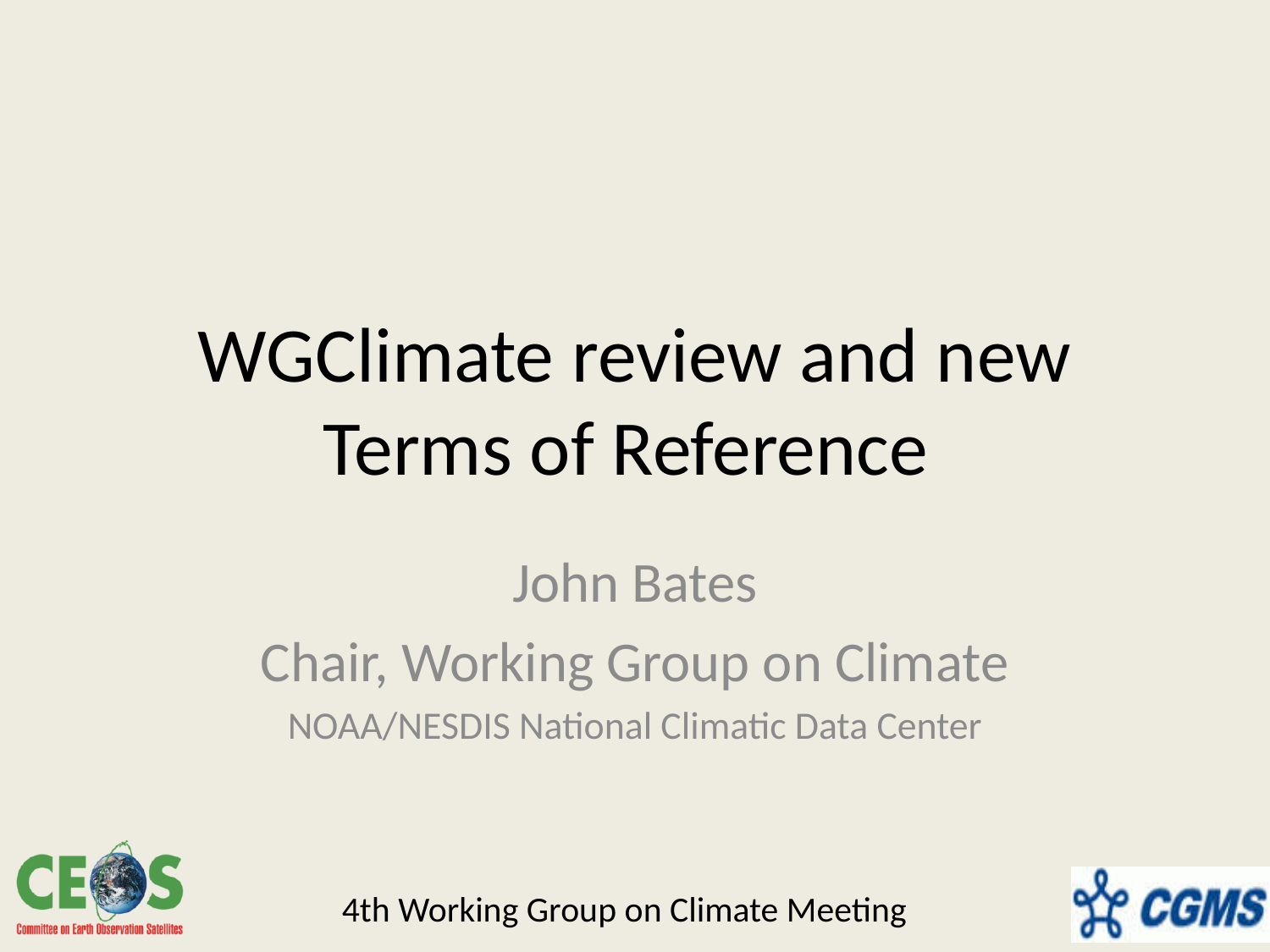

# WGClimate review and new Terms of Reference
John Bates
Chair, Working Group on Climate
NOAA/NESDIS National Climatic Data Center
4th Working Group on Climate Meeting